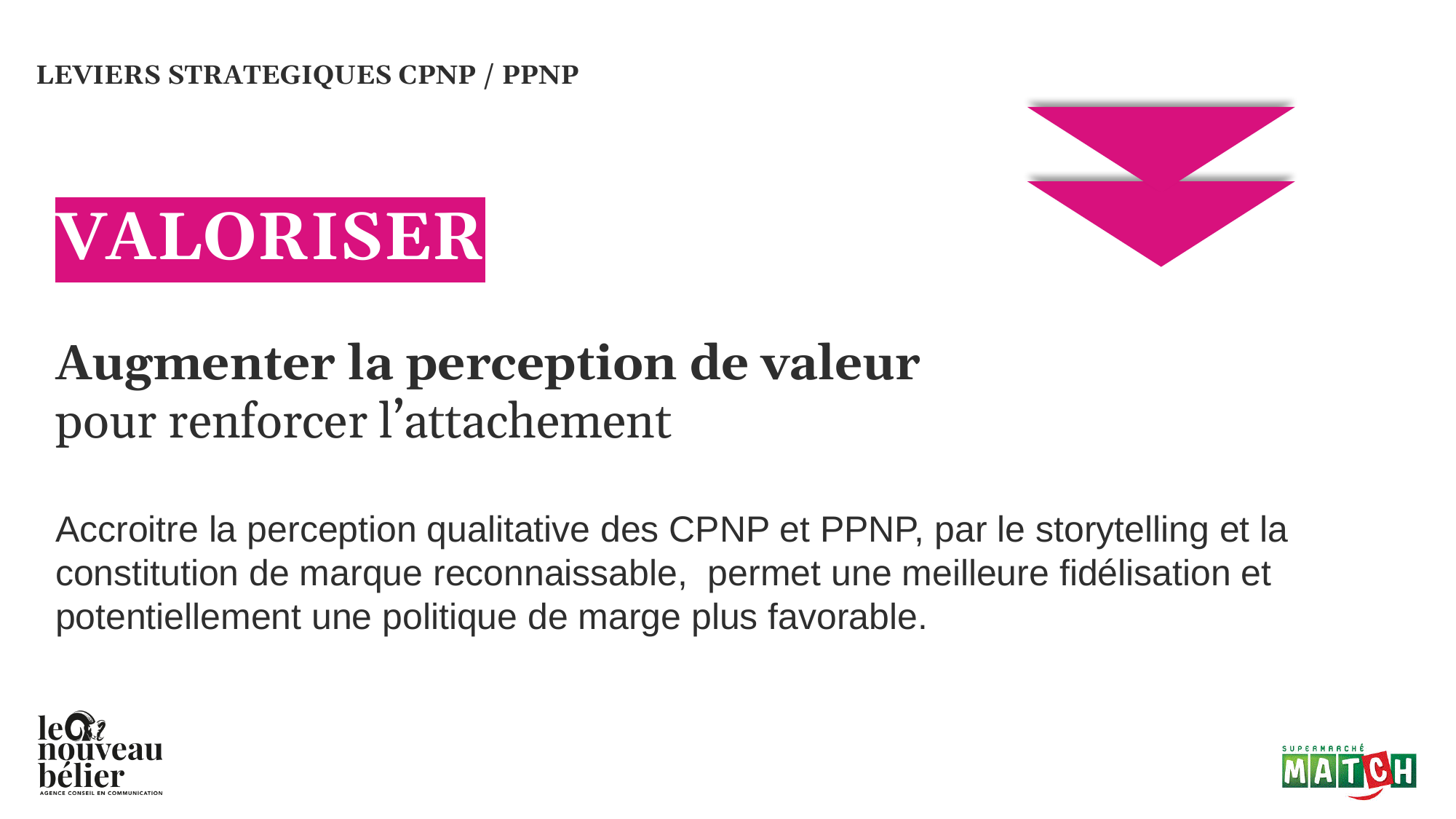

# LEVIERS STRATEGIQUES CPNP / PPNP

VALORISER
Augmenter la perception de valeur
pour renforcer l’attachement
Accroitre la perception qualitative des CPNP et PPNP, par le storytelling et la constitution de marque reconnaissable,  permet une meilleure fidélisation et potentiellement une politique de marge plus favorable.